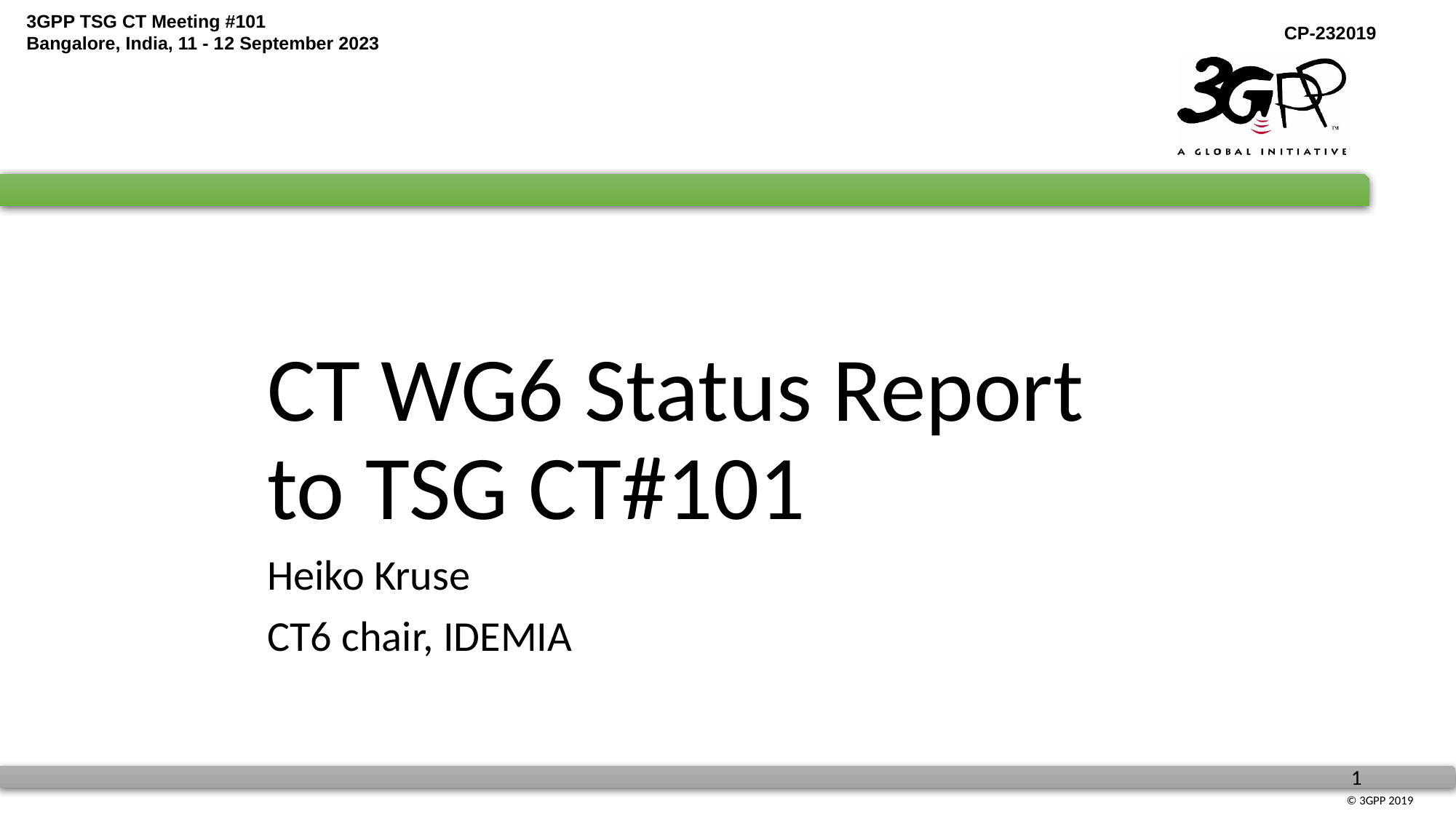

# CT WG6 Status Report to TSG CT#101
Heiko Kruse
CT6 chair, IDEMIA